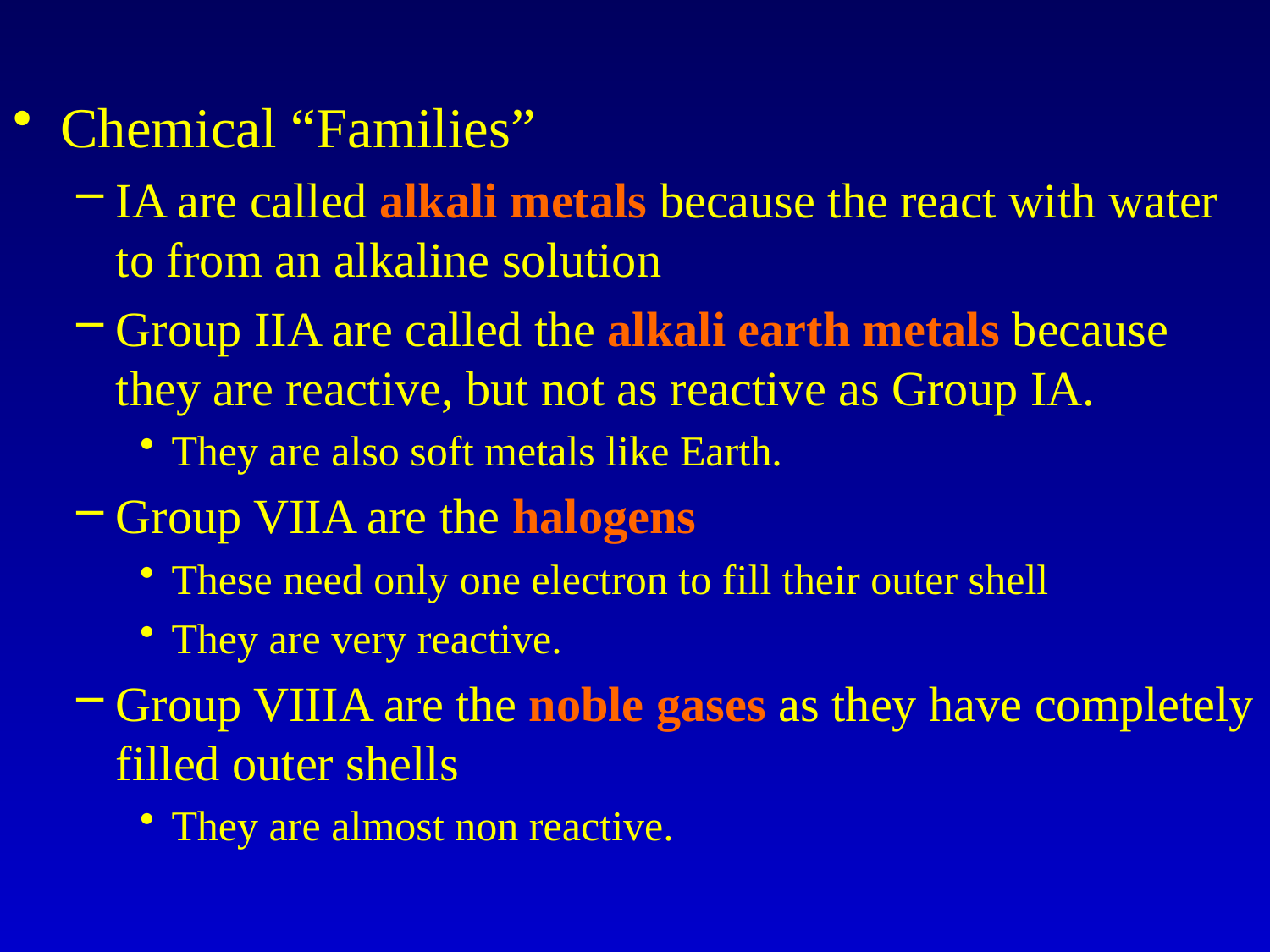

Chemical “Families”
IA are called alkali metals because the react with water to from an alkaline solution
Group IIA are called the alkali earth metals because they are reactive, but not as reactive as Group IA.
They are also soft metals like Earth.
Group VIIA are the halogens
These need only one electron to fill their outer shell
They are very reactive.
Group VIIIA are the noble gases as they have completely filled outer shells
They are almost non reactive.